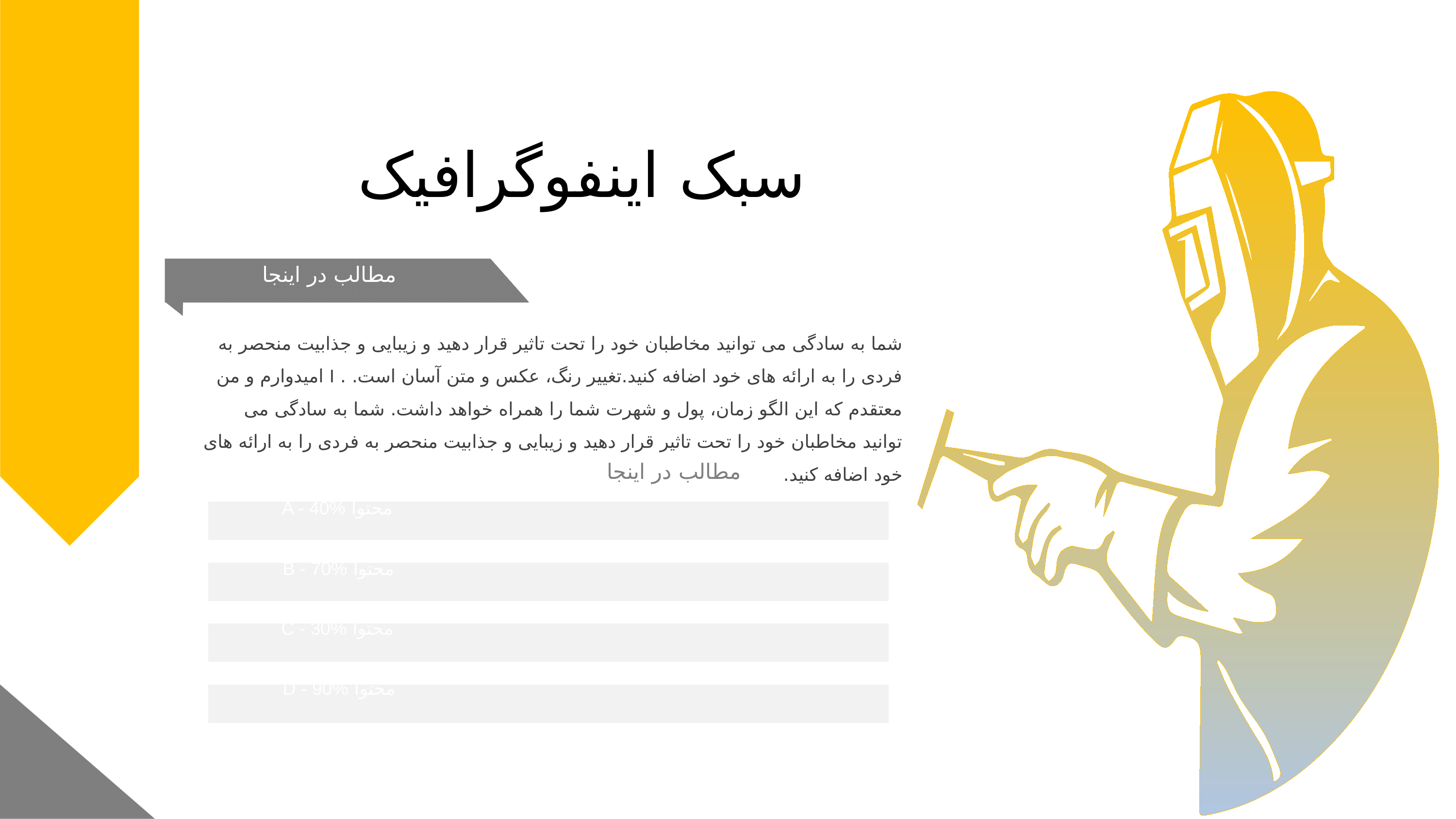

سبک اینفوگرافیک

مطالب در اینجا
شما به سادگی می توانید مخاطبان خود را تحت تاثیر قرار دهید و زیبایی و جذابیت منحصر به فردی را به ارائه های خود اضافه کنید.تغییر رنگ، عکس و متن آسان است. . I امیدوارم و من معتقدم که این الگو زمان، پول و شهرت شما را همراه خواهد داشت. شما به سادگی می توانید مخاطبان خود را تحت تاثیر قرار دهید و زیبایی و جذابیت منحصر به فردی را به ارائه های خود اضافه کنید.
مطالب در اینجا
محتوا A - 40%

محتوا B - 70%

محتوا C - 30%

محتوا D - 90%